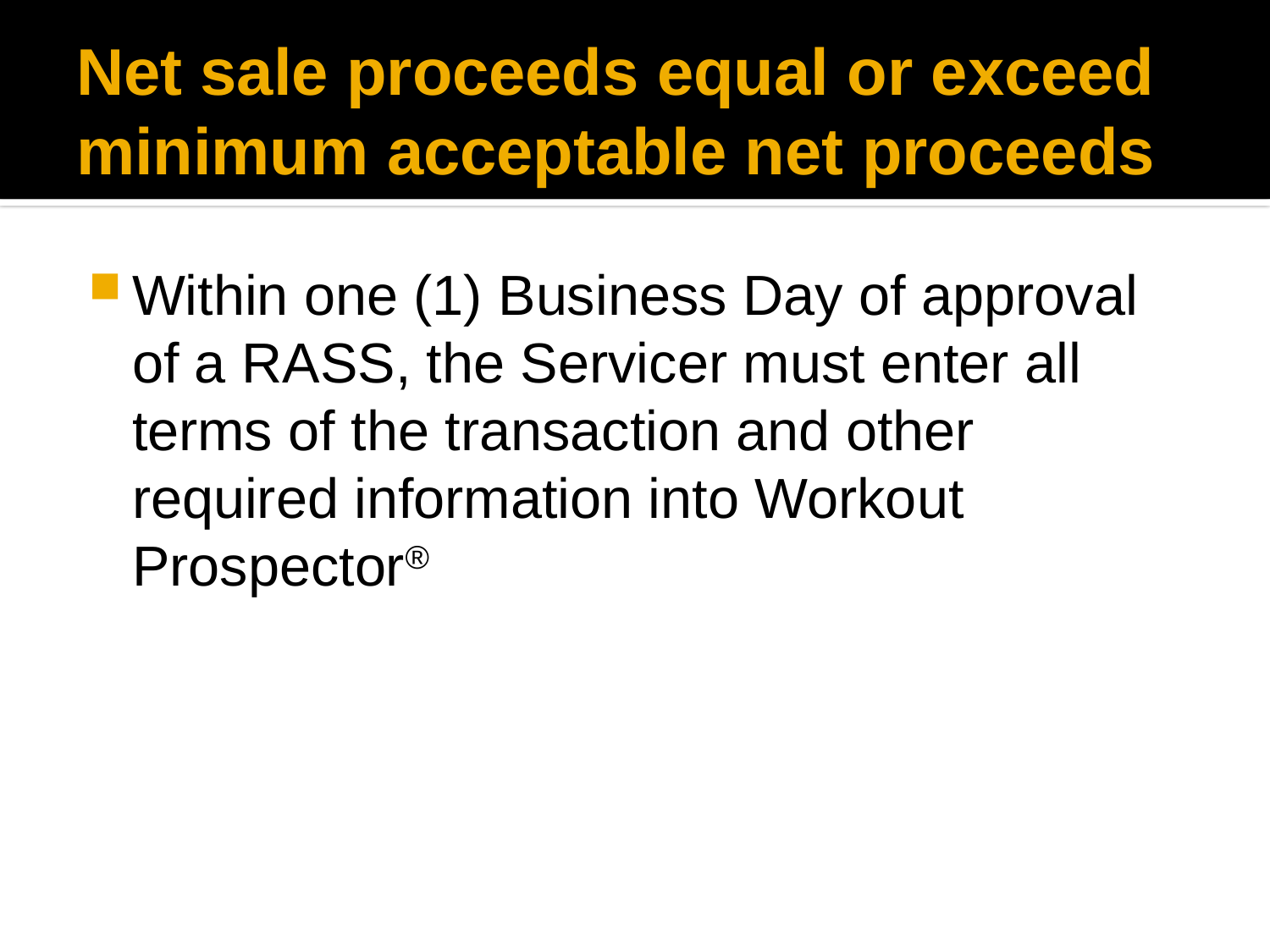

# Net sale proceeds equal or exceed minimum acceptable net proceeds
Within one (1) Business Day of approval of a RASS, the Servicer must enter all terms of the transaction and other required information into Workout Prospector®